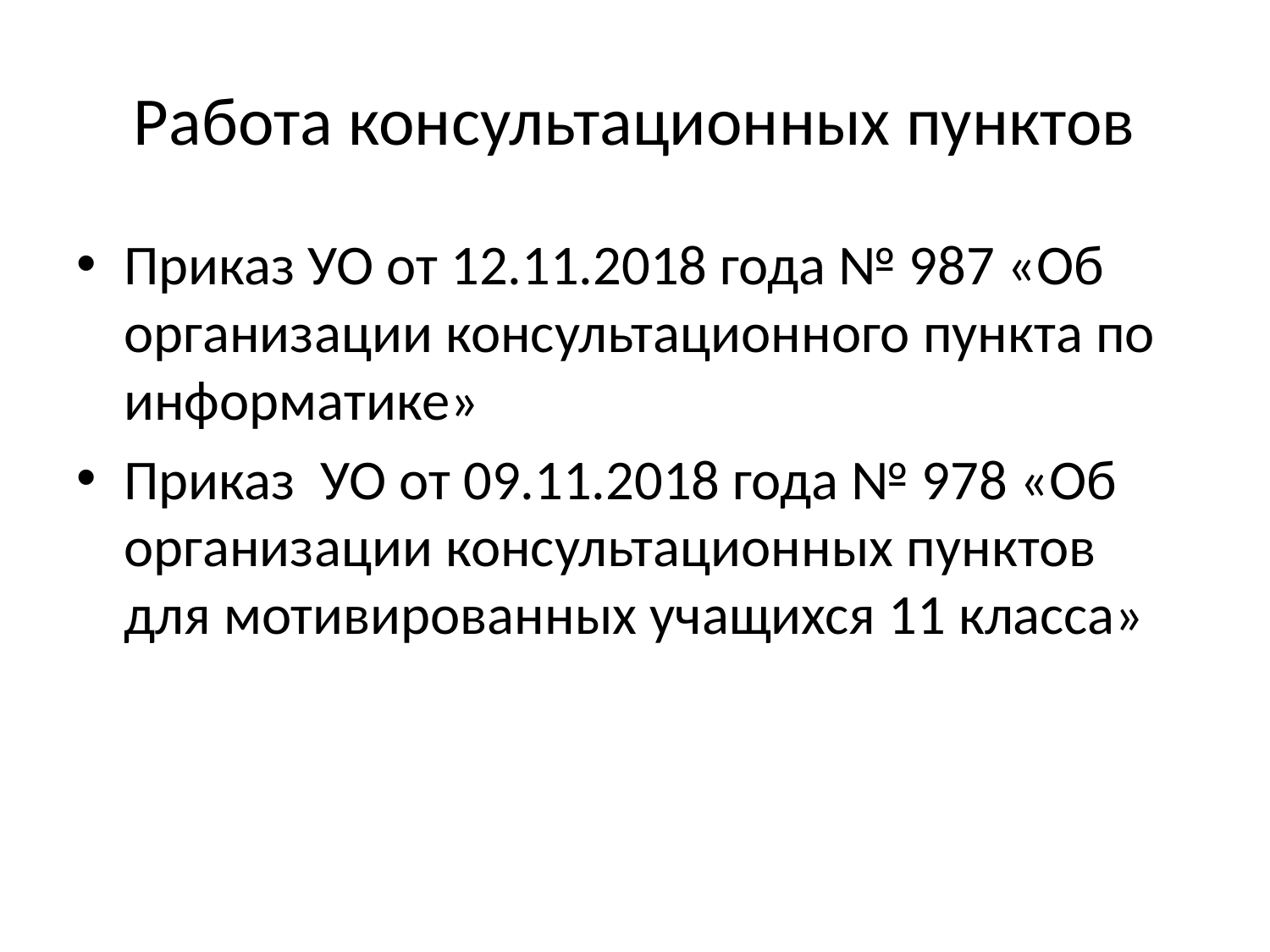

# Работа консультационных пунктов
Приказ УО от 12.11.2018 года № 987 «Об организации консультационного пункта по информатике»
Приказ  УО от 09.11.2018 года № 978 «Об организации консультационных пунктов для мотивированных учащихся 11 класса»